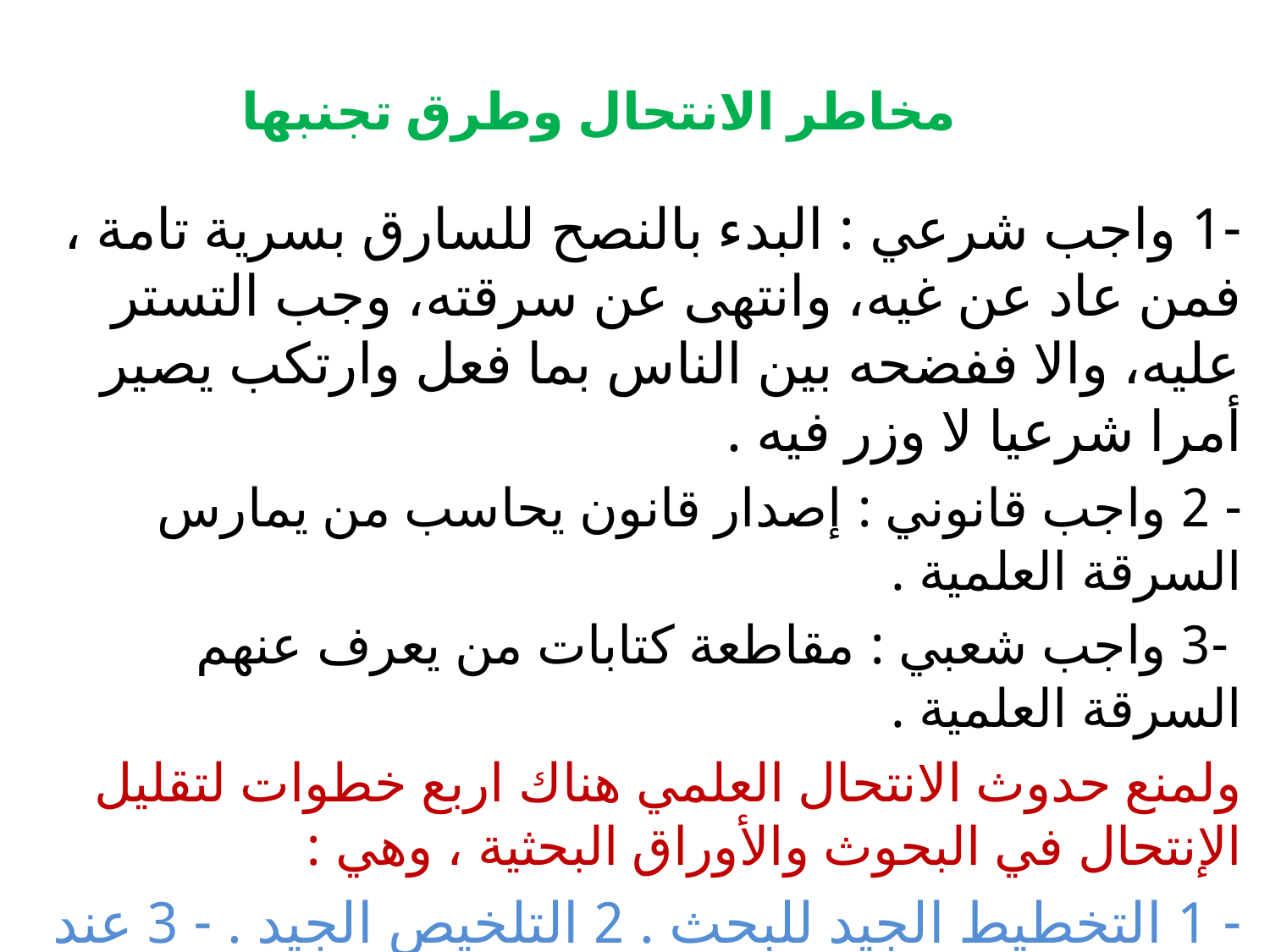

# مخاطر الانتحال وطرق تجنبها
-1 واجب شرعي : البدء بالنصح للسارق بسرية تامة ، فمن عاد عن غيه، وانتهى عن سرقته، وجب التستر عليه، والا ففضحه بين الناس بما فعل وارتكب يصير أمرا شرعيا لا وزر فيه .
- 2 واجب قانوني : إصدار قانون يحاسب من يمارس السرقة العلمية .
 -3 واجب شعبي : مقاطعة كتابات من يعرف عنهم السرقة العلمية .
ولمنع حدوث الانتحال العلمي هناك اربع خطوات لتقليل الإنتحال في البحوث والأوراق البحثية ، وهي :
- 1 التخطيط الجيد للبحث . 2 التلخيص الجيد . - 3 عند الشك اذكر المصدر . 4  التمرس على اعادة صياغة أفكار الآخرين بأسلوبك